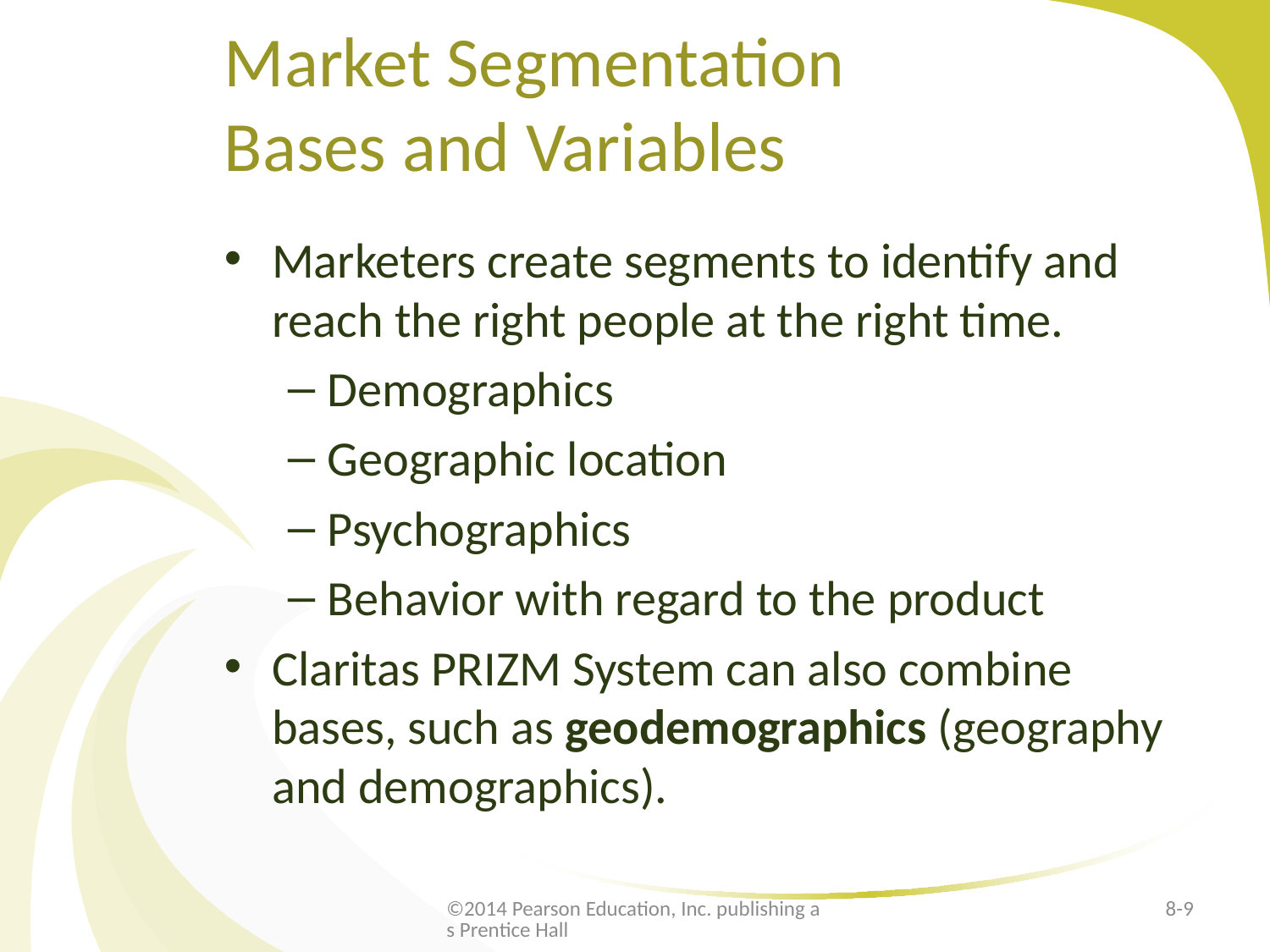

# Market Segmentation Bases and Variables
Marketers create segments to identify and reach the right people at the right time.
Demographics
Geographic location
Psychographics
Behavior with regard to the product
Claritas PRIZM System can also combine bases, such as geodemographics (geography and demographics).
©2014 Pearson Education, Inc. publishing as Prentice Hall
8-9